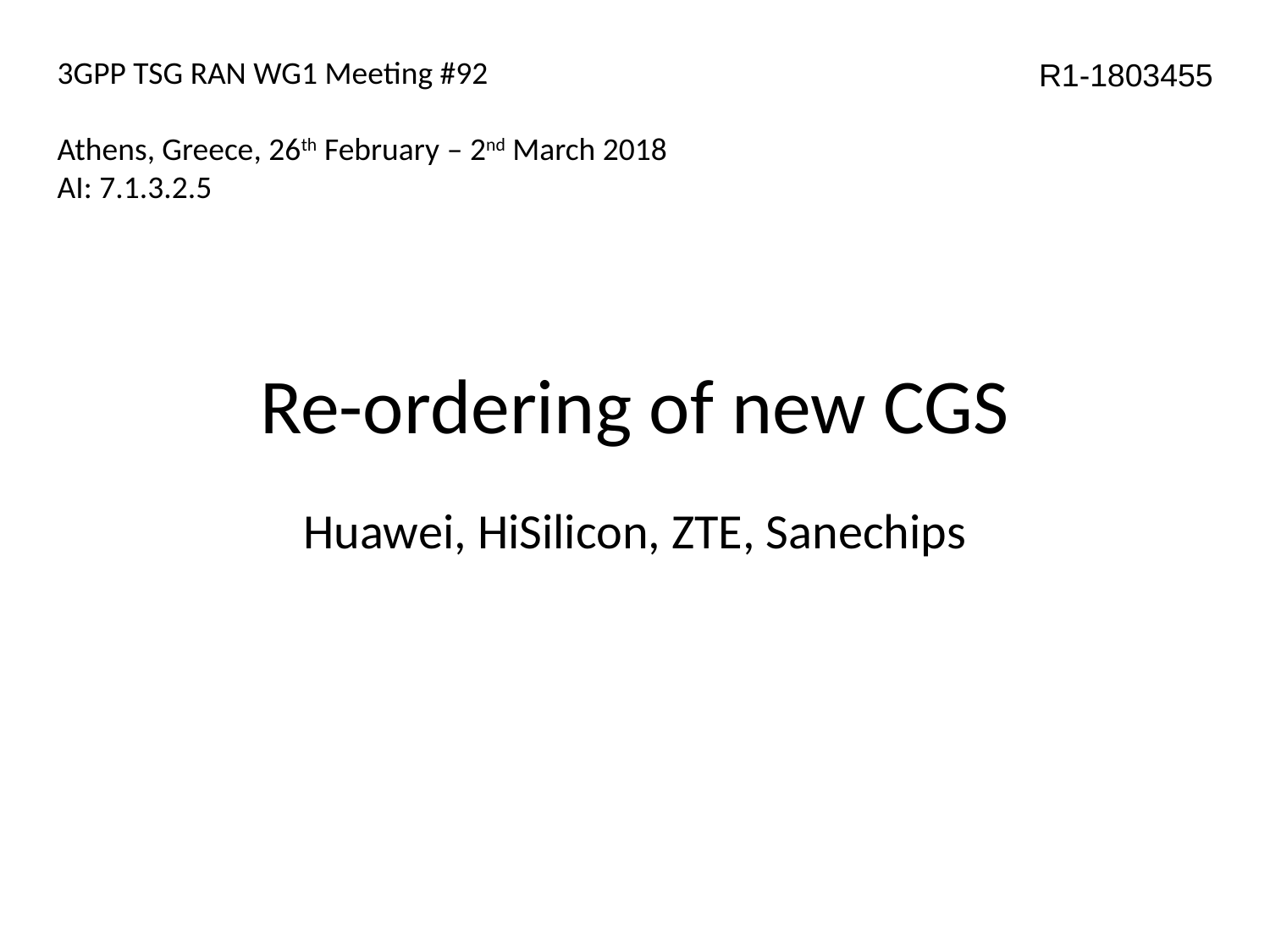

3GPP TSG RAN WG1 Meeting #92
Athens, Greece, 26th February – 2nd March 2018
AI: 7.1.3.2.5
R1-1803455
# Re-ordering of new CGS
Huawei, HiSilicon, ZTE, Sanechips